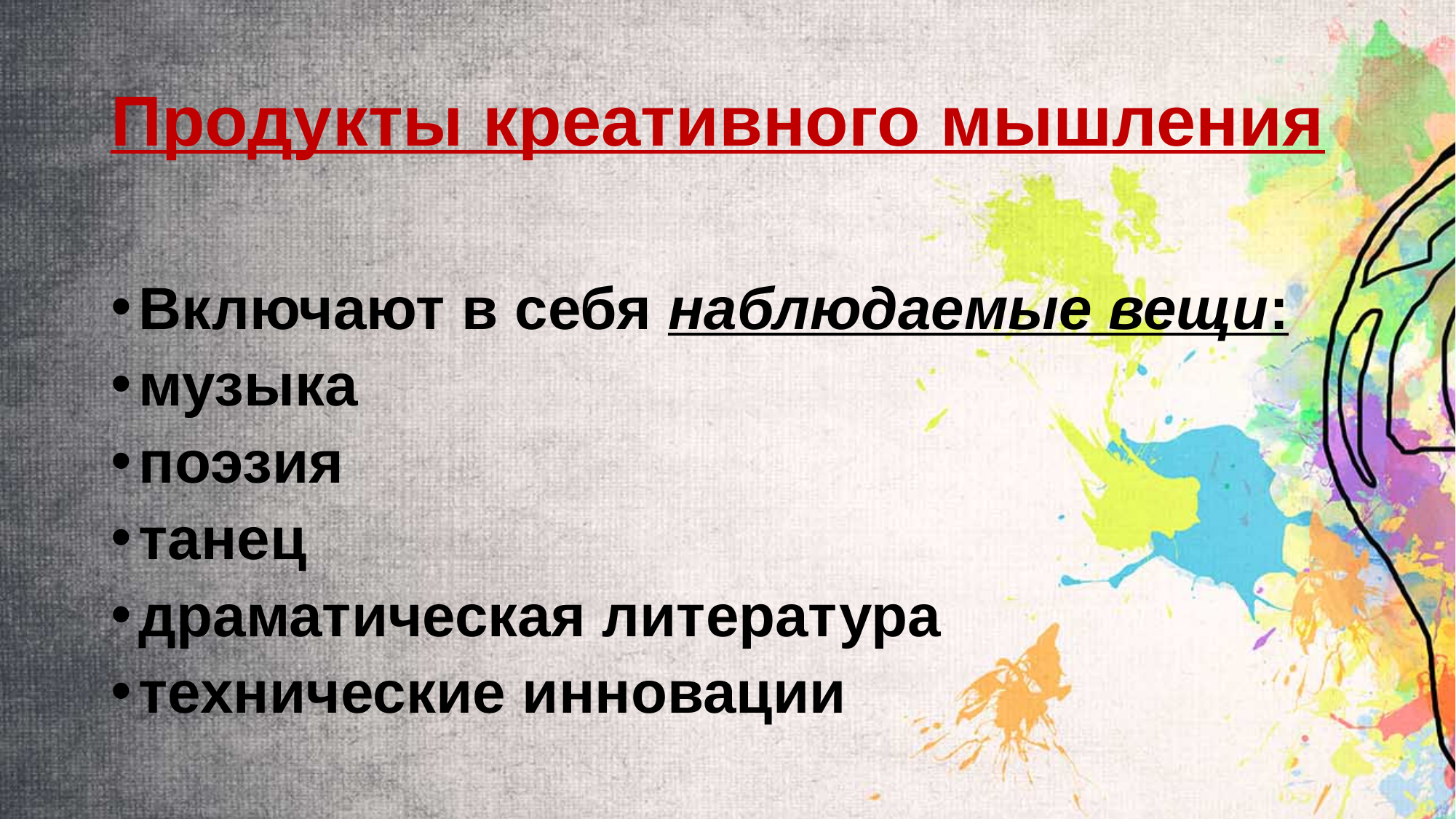

# Продукты креативного мышления

Включают в себя наблюдаемые вещи:
музыка
поэзия
танец
драматическая литература
технические инновации